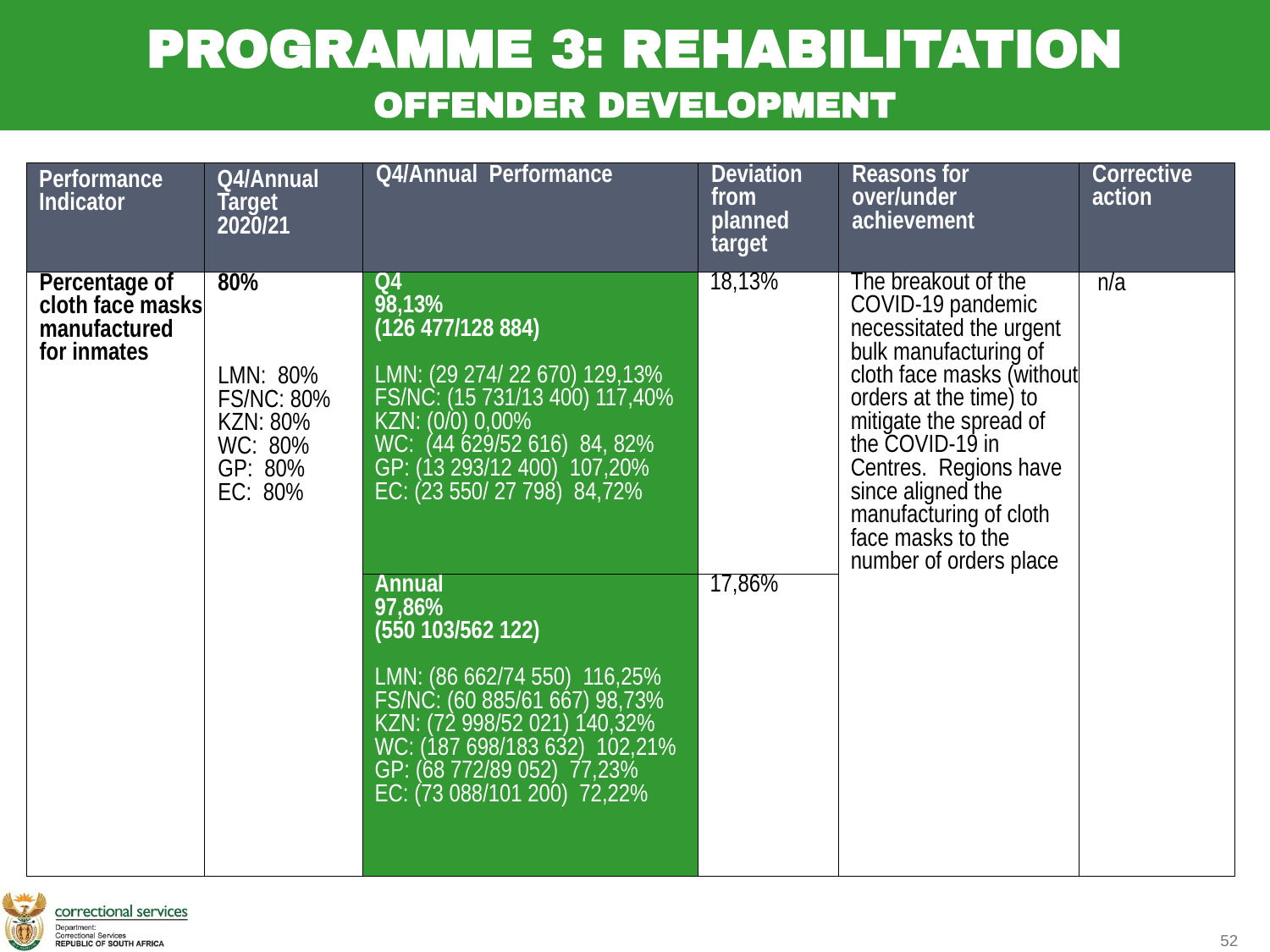

PROGRAMME 3: REHABILITATION
OFFENDER DEVELOPMENT
| Performance Indicator | Q4/Annual Target 2020/21 | Q4/Annual Performance | Deviation from planned target | Reasons for over/under achievement | Corrective action |
| --- | --- | --- | --- | --- | --- |
| Percentage of cloth face masks manufactured for inmates | 80% LMN: 80% FS/NC: 80% KZN: 80% WC: 80% GP: 80% EC: 80% | Q4 98,13% (126 477/128 884)   LMN: (29 274/ 22 670) 129,13% FS/NC: (15 731/13 400) 117,40% KZN: (0/0) 0,00% WC: (44 629/52 616) 84, 82% GP: (13 293/12 400) 107,20% EC: (23 550/ 27 798) 84,72% | 18,13% | The breakout of the COVID-19 pandemic necessitated the urgent bulk manufacturing of cloth face masks (without orders at the time) to mitigate the spread of the COVID-19 in Centres. Regions have since aligned the manufacturing of cloth face masks to the number of orders place | n/a |
|  |  | Annual 97,86% (550 103/562 122) LMN: (86 662/74 550) 116,25% FS/NC: (60 885/61 667) 98,73% KZN: (72 998/52 021) 140,32% WC: (187 698/183 632) 102,21% GP: (68 772/89 052) 77,23% EC: (73 088/101 200) 72,22% | 17,86% |  |  |